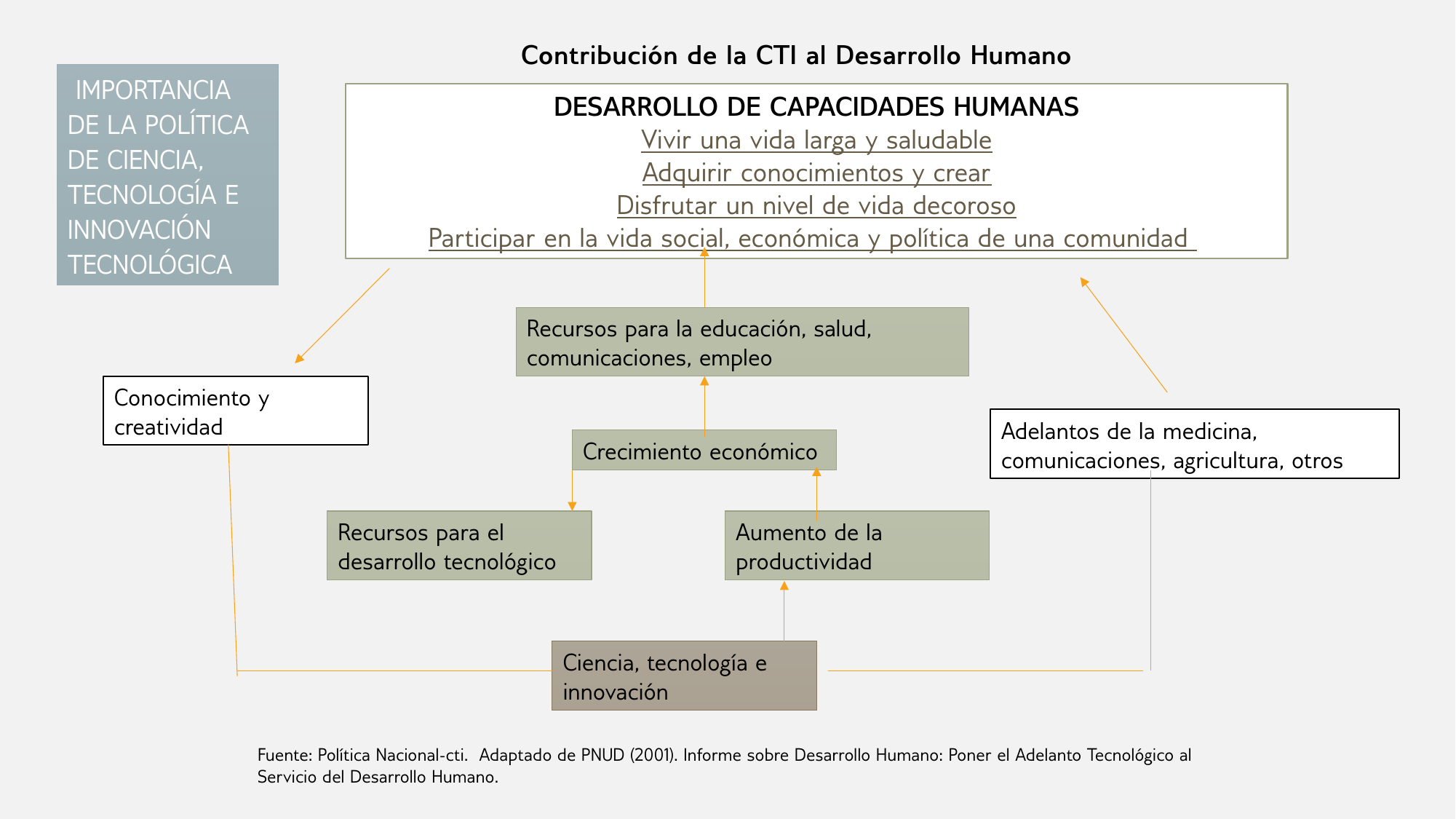

Contribución de la CTI al Desarrollo Humano
 IMPORTANCIA DE LA POLÍTICA DE CIENCIA, TECNOLOGÍA E INNOVACIÓN TECNOLÓGICA
DESARROLLO DE CAPACIDADES HUMANAS
Vivir una vida larga y saludable
Adquirir conocimientos y crear
Disfrutar un nivel de vida decoroso
Participar en la vida social, económica y política de una comunidad
Recursos para la educación, salud, comunicaciones, empleo
Conocimiento y creatividad
Adelantos de la medicina, comunicaciones, agricultura, otros
Crecimiento económico
Recursos para el desarrollo tecnológico
Aumento de la productividad
Ciencia, tecnología e innovación
Fuente: Política Nacional-cti.  Adaptado de PNUD (2001). Informe sobre Desarrollo Humano: Poner el Adelanto Tecnológico al Servicio del Desarrollo Humano.